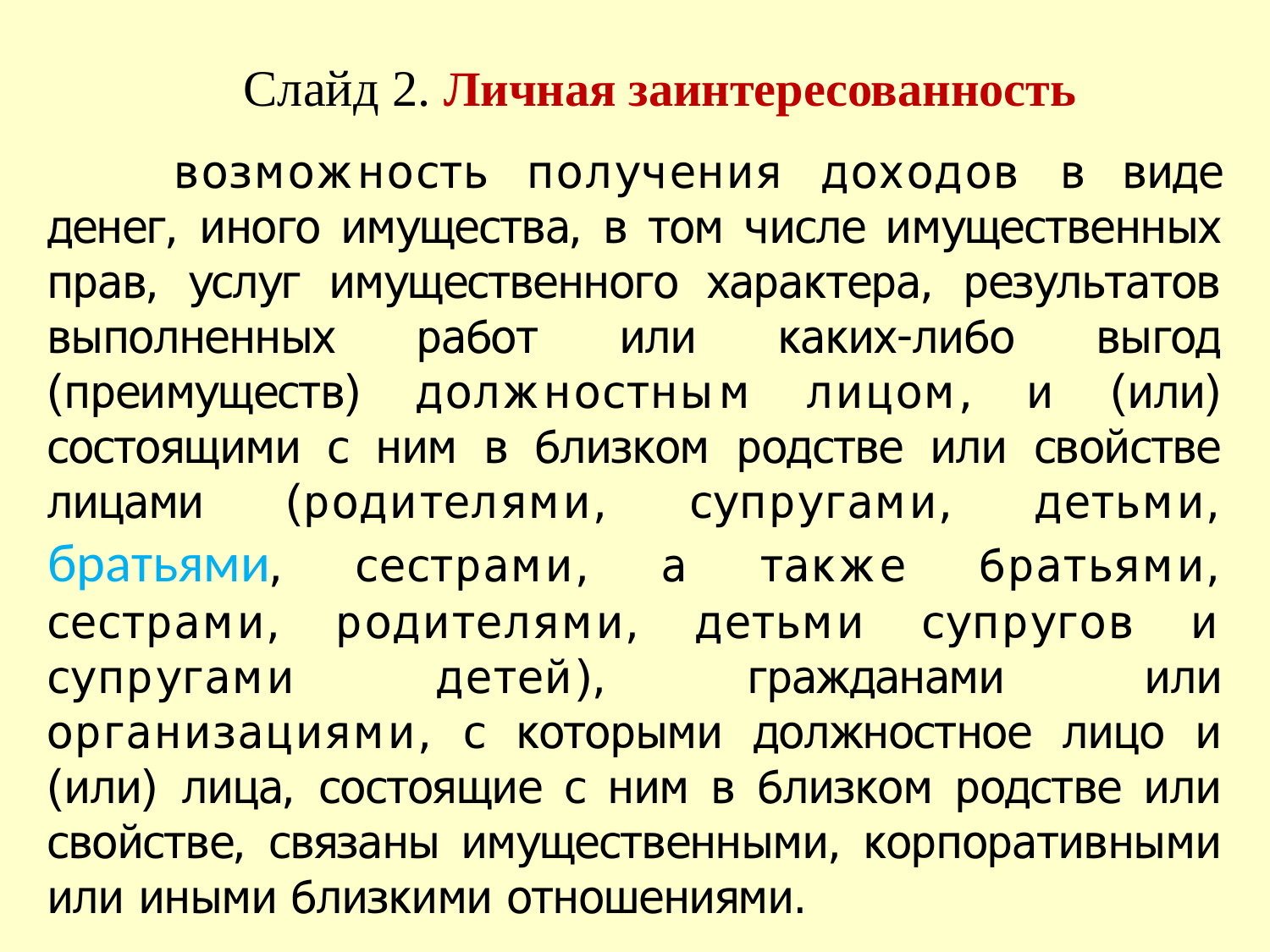

Слайд 2. Личная заинтересованность
	возможность получения доходов в виде денег, иного имущества, в том числе имущественных прав, услуг имущественного характера, результатов выполненных работ или каких-либо выгод (преимуществ) должностным лицом, и (или) состоящими с ним в близком родстве или свойстве лицами (родителями, супругами, детьми, братьями, сестрами, а также братьями, сестрами, родителями, детьми супругов и супругами детей), гражданами или организациями, с которыми должностное лицо и (или) лица, состоящие с ним в близком родстве или свойстве, связаны имущественными, корпоративными или иными близкими отношениями.